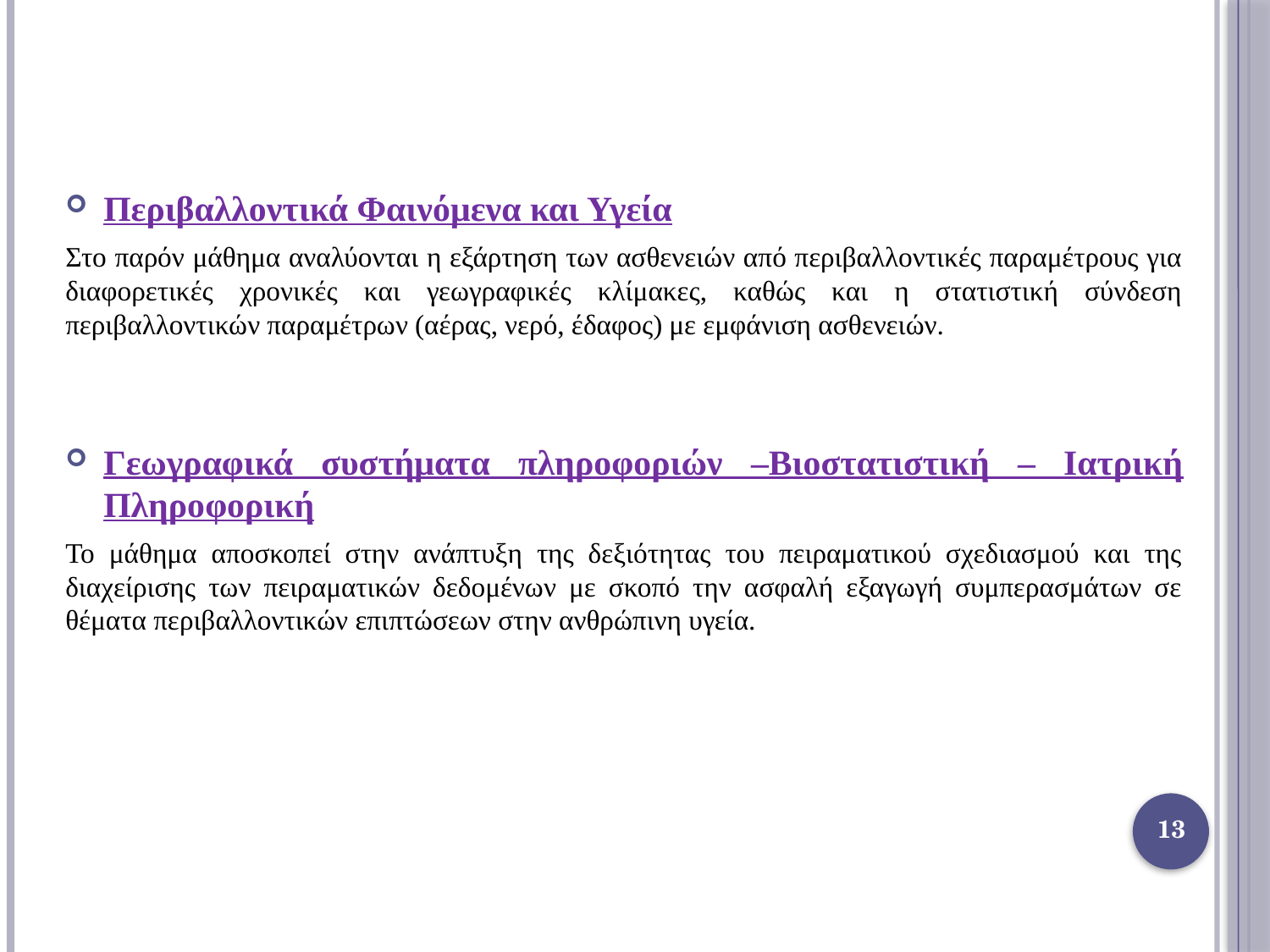

Περιβαλλοντικά Φαινόμενα και Υγεία
Στο παρόν μάθημα αναλύονται η εξάρτηση των ασθενειών από περιβαλλοντικές παραμέτρους για διαφορετικές χρονικές και γεωγραφικές κλίμακες, καθώς και η στατιστική σύνδεση περιβαλλοντικών παραμέτρων (αέρας, νερό, έδαφος) με εμφάνιση ασθενειών.

Γεωγραφικά συστήματα πληροφοριών –Βιοστατιστική – Ιατρική Πληροφορική
Το μάθημα αποσκοπεί στην ανάπτυξη της δεξιότητας του πειραματικού σχεδιασμού και της διαχείρισης των πειραματικών δεδομένων με σκοπό την ασφαλή εξαγωγή συμπερασμάτων σε θέματα περιβαλλοντικών επιπτώσεων στην ανθρώπινη υγεία.

13